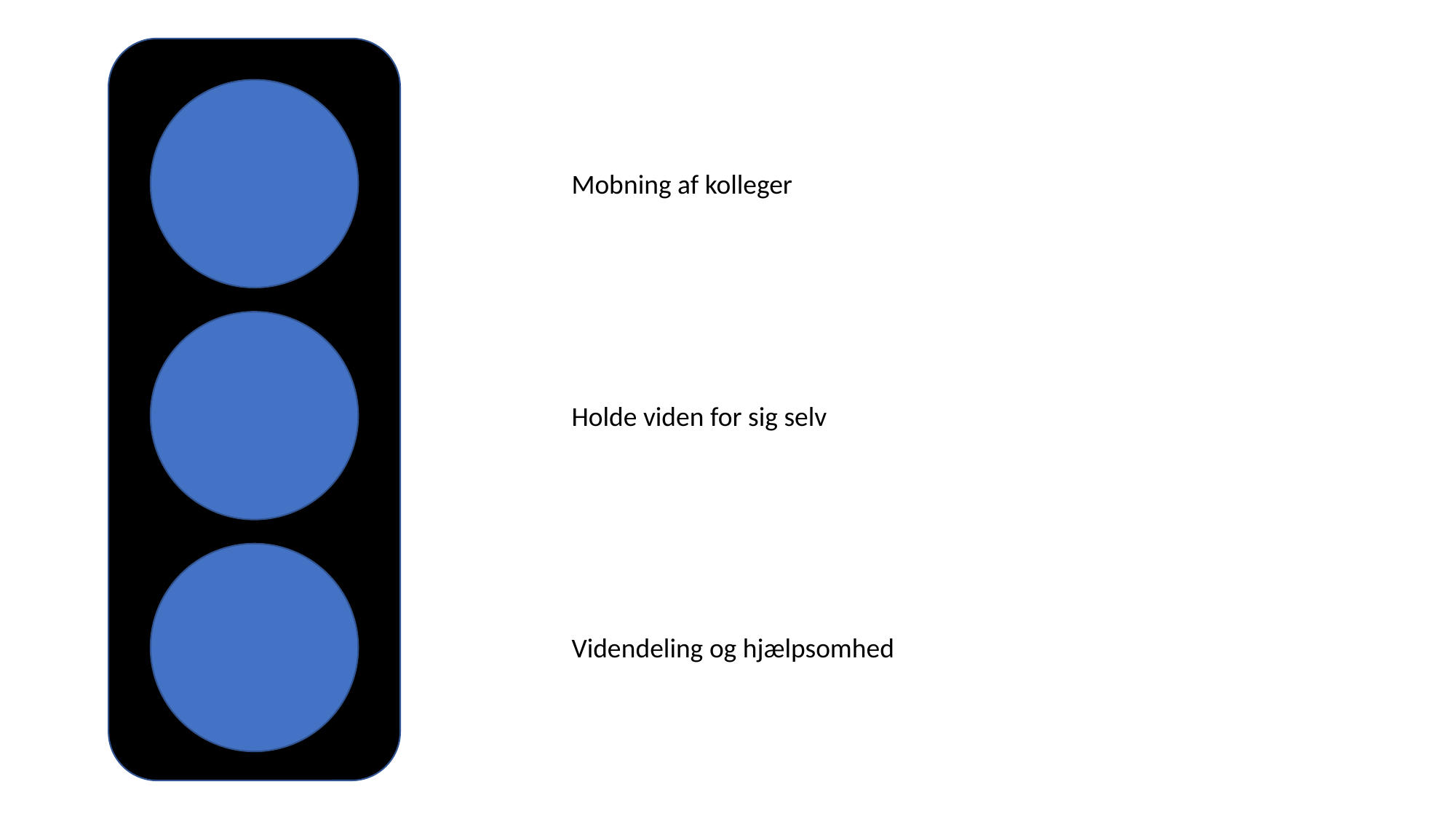

Mobning af kolleger
Holde viden for sig selv
Videndeling og hjælpsomhed